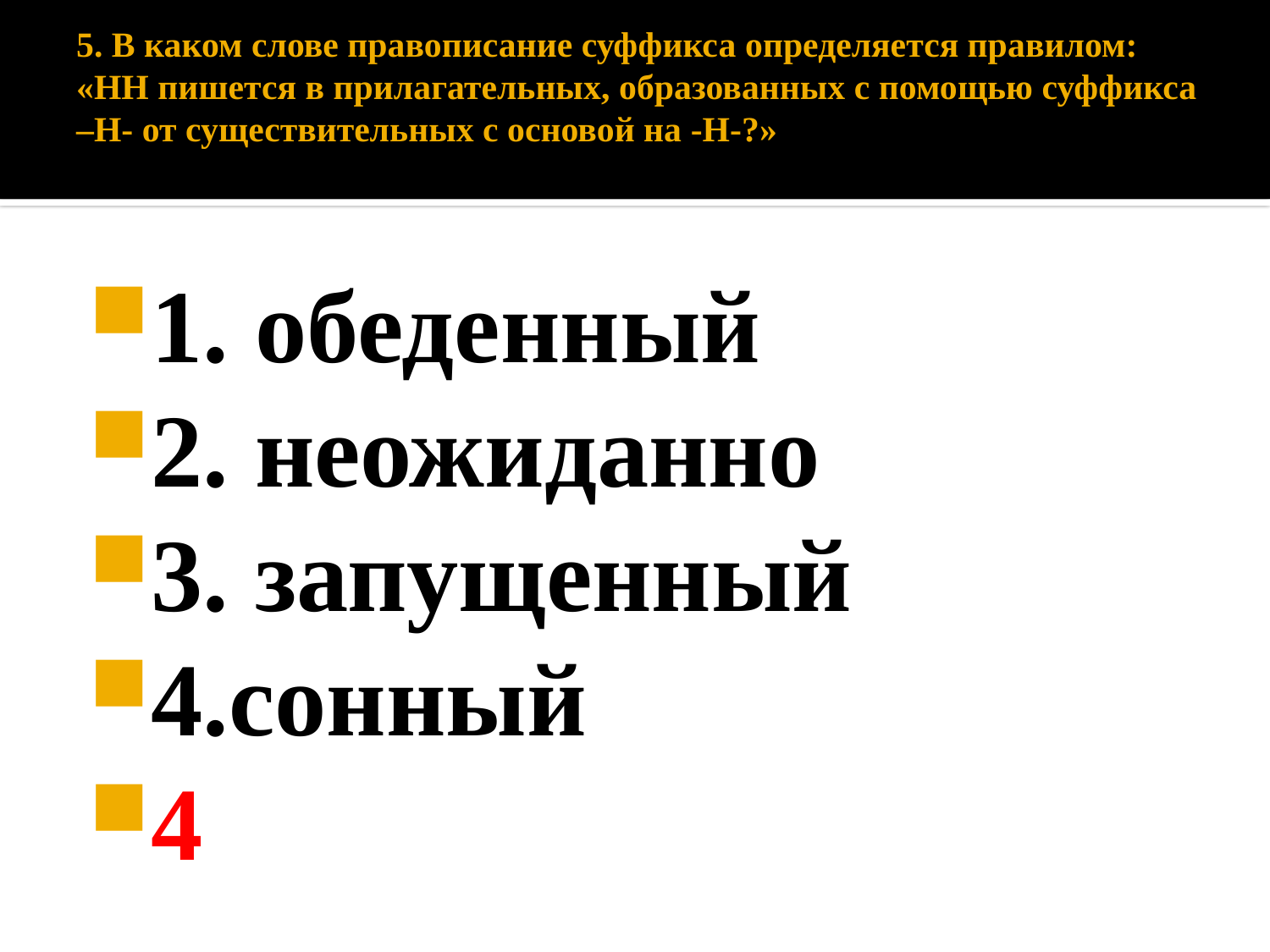

# 5. В каком слове правописание суффикса определяется правилом: «НН пишется в прилагательных, образованных с помощью суффикса –Н- от существительных с основой на -Н-?»
1. обеденный
2. неожиданно
3. запущенный
4.сонный
4